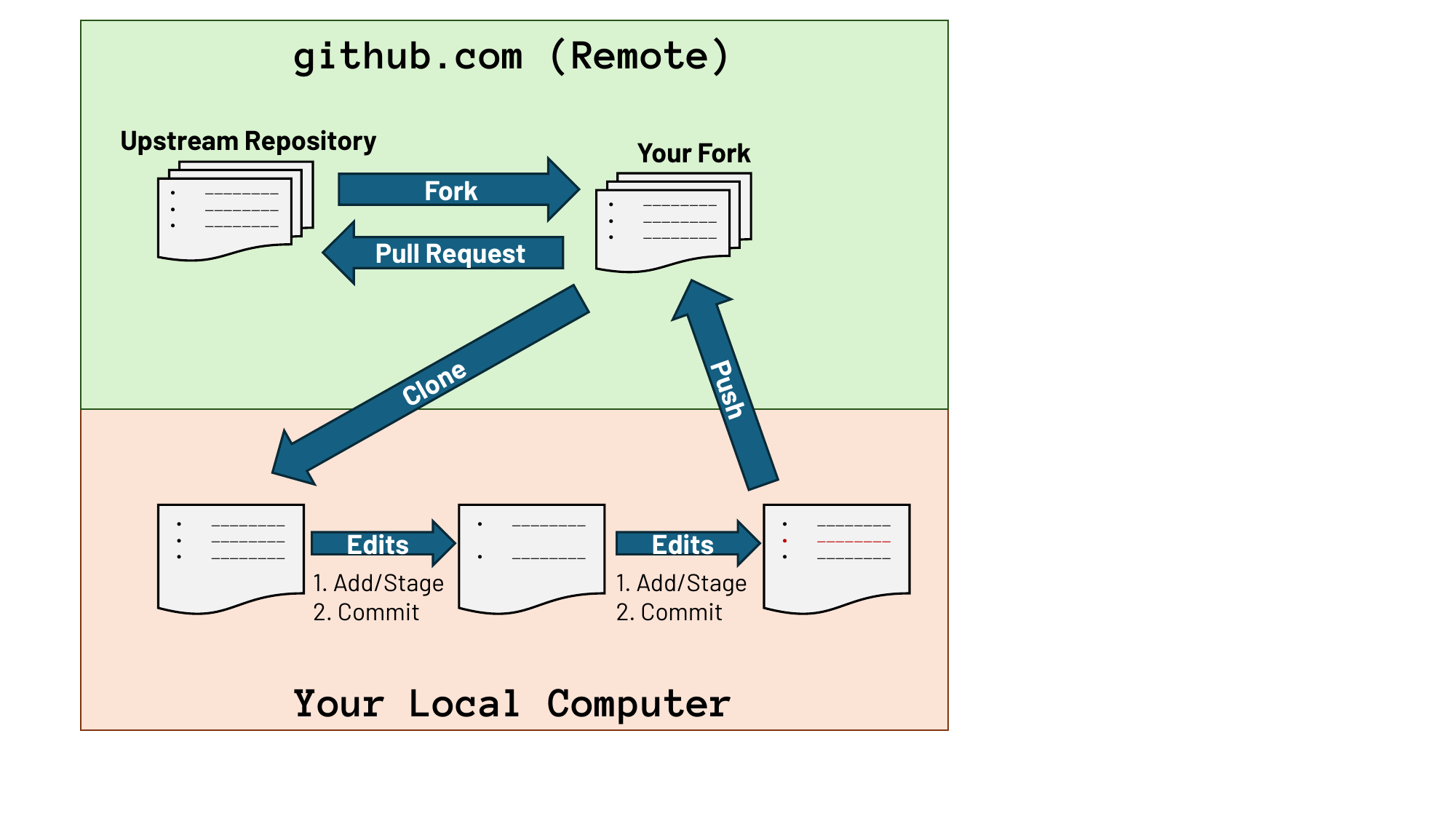

github.com (Remote)
Upstream Repository
Your Fork
Fork
----------------
----------------
----------------

----------------
----------------
----------------

Pull Request
Push
Clone
Your Local Computer
----------------
----------------
----------------

----------------

----------------

----------------
----------------
----------------

Edits
Edits
1. Add/Stage
2. Commit
1. Add/Stage
2. Commit